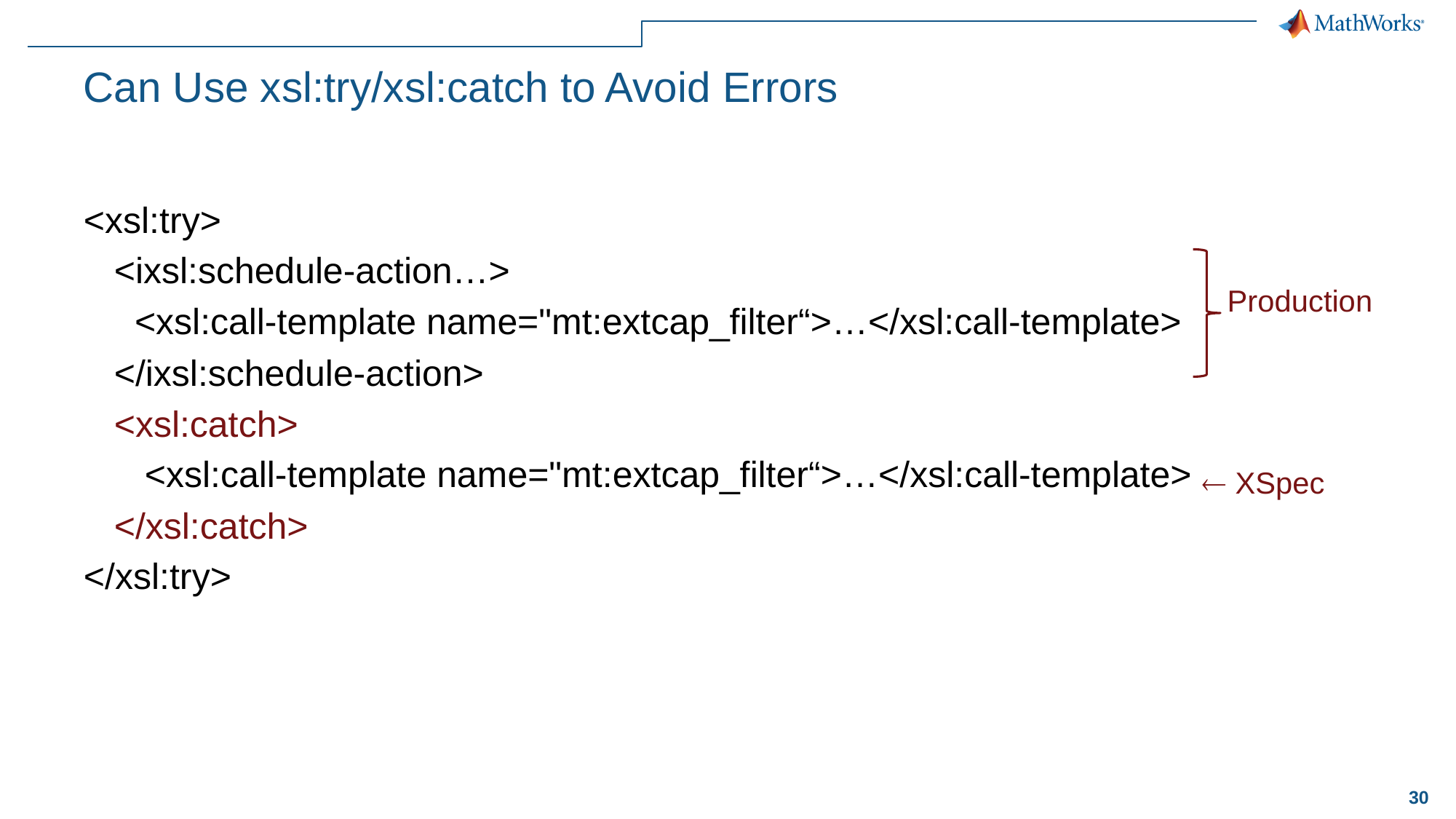

# Can Use xsl:try/xsl:catch to Avoid Errors

   Production

← XSpec
<xsl:try>
   <ixsl:schedule-action…>
     <xsl:call-template name="mt:extcap_filter“>…</xsl:call-template>
   </ixsl:schedule-action>
   <xsl:catch>
      <xsl:call-template name="mt:extcap_filter“>…</xsl:call-template>
   </xsl:catch>
</xsl:try>